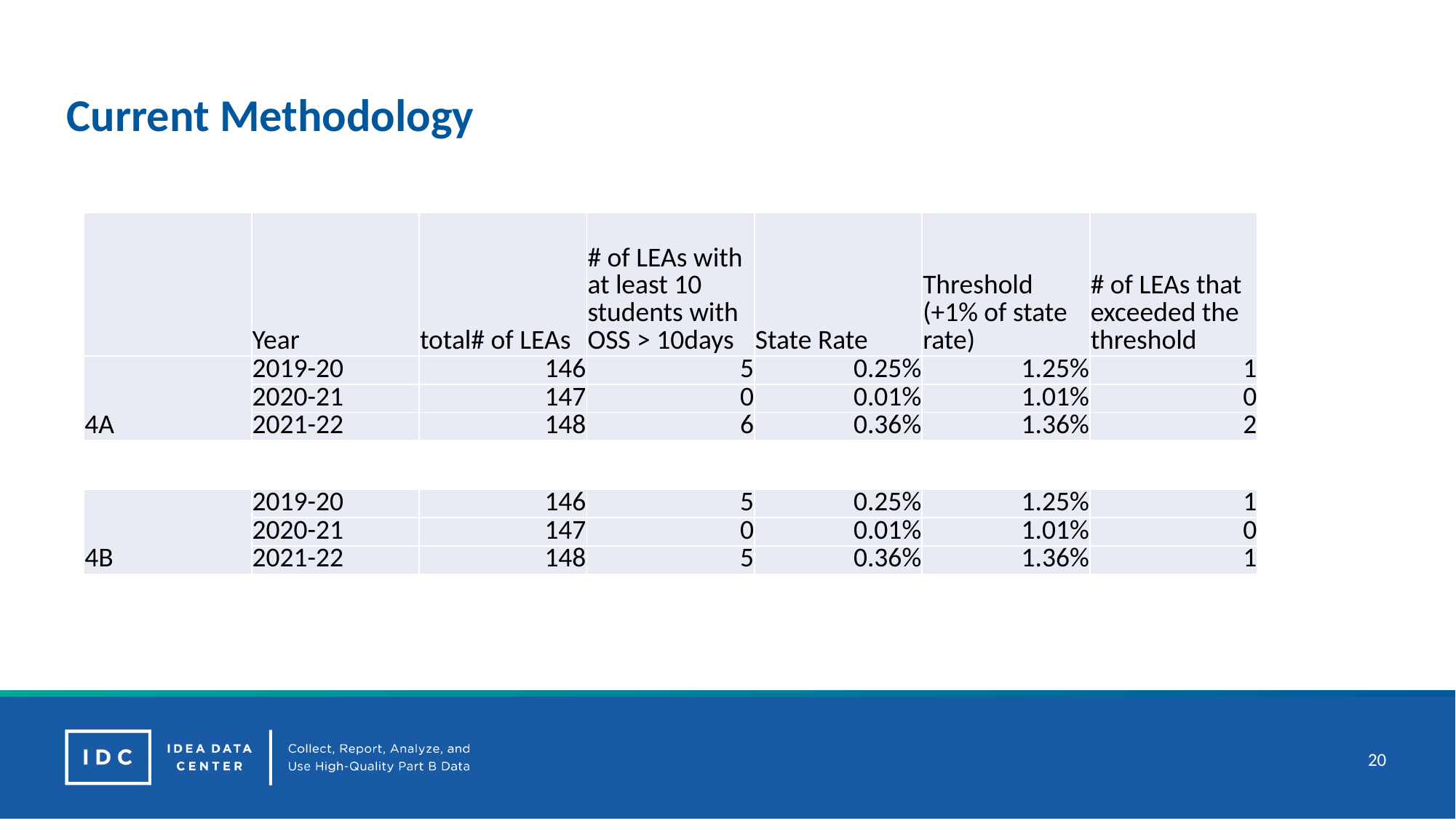

# Current Methodology
|  | Year | total# of LEAs | # of LEAs with at least 10 students with OSS > 10days | State Rate | Threshold (+1% of state rate) | # of LEAs that exceeded the threshold |
| --- | --- | --- | --- | --- | --- | --- |
| 4A | 2019-20 | 146 | 5 | 0.25% | 1.25% | 1 |
|  | 2020-21 | 147 | 0 | 0.01% | 1.01% | 0 |
|  | 2021-22 | 148 | 6 | 0.36% | 1.36% | 2 |
| 4B | 2019-20 | 146 | 5 | 0.25% | 1.25% | 1 |
| --- | --- | --- | --- | --- | --- | --- |
|  | 2020-21 | 147 | 0 | 0.01% | 1.01% | 0 |
|  | 2021-22 | 148 | 5 | 0.36% | 1.36% | 1 |
20